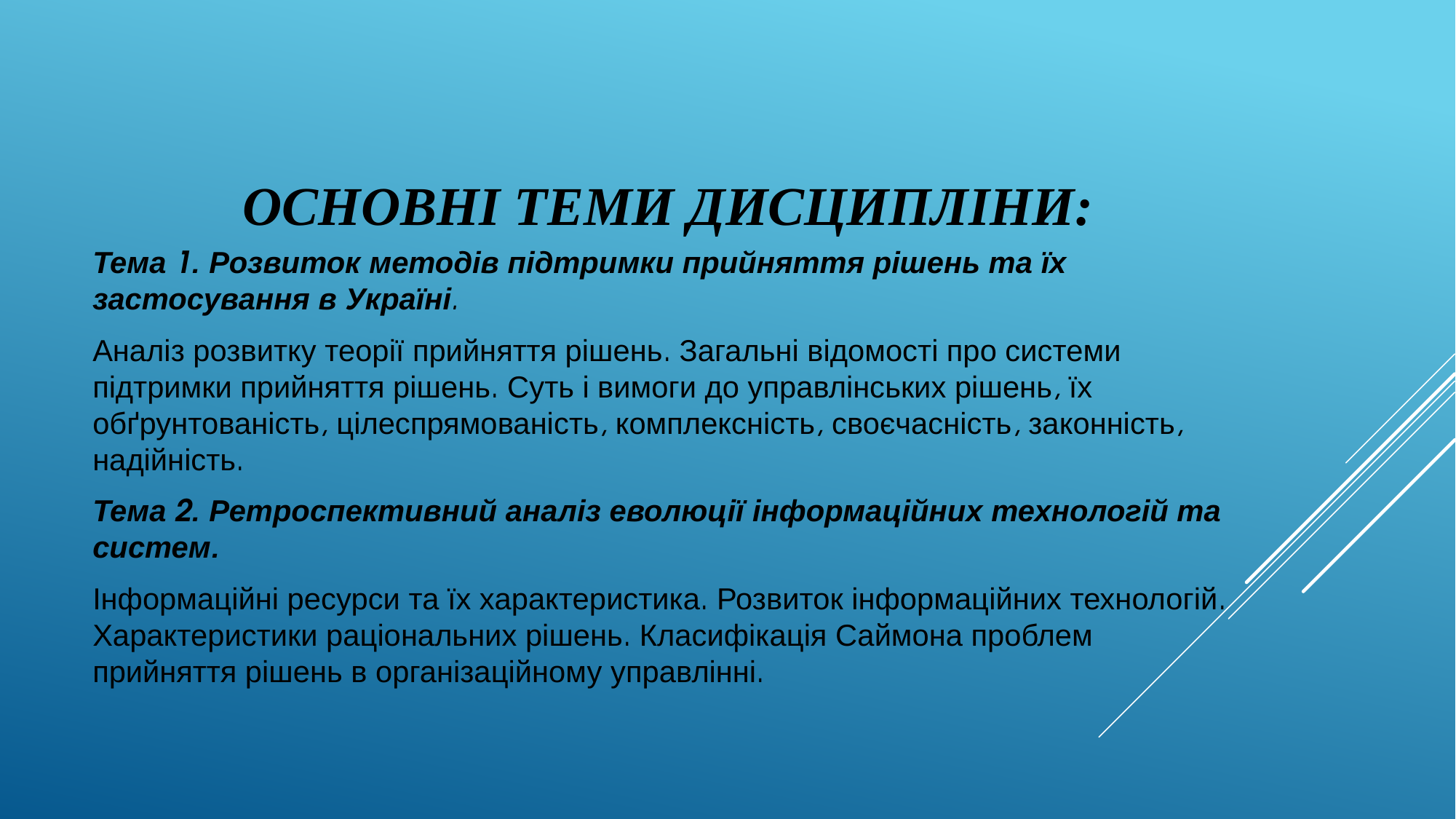

ОСНОВНІ ТЕМИ ДИСЦИПЛІНИ:
Тема 1. Розвиток методів підтримки прийняття рішень та їх застосування в Україні.
Аналіз розвитку теорії прийняття рішень. Загальні відомості про системи підтримки прийняття рішень. Суть і вимоги до управлінських рішень, їх обґрунтованість, цілеспрямованість, комплексність, своєчасність, законність, надійність.
Тема 2. Ретроспективний аналіз еволюції інформаційних технологій та систем.
Інформаційні ресурси та їх характеристика. Розвиток інформаційних технологій. Характеристики раціональних рішень. Класифікація Саймона проблем прийняття рішень в організаційному управлінні.